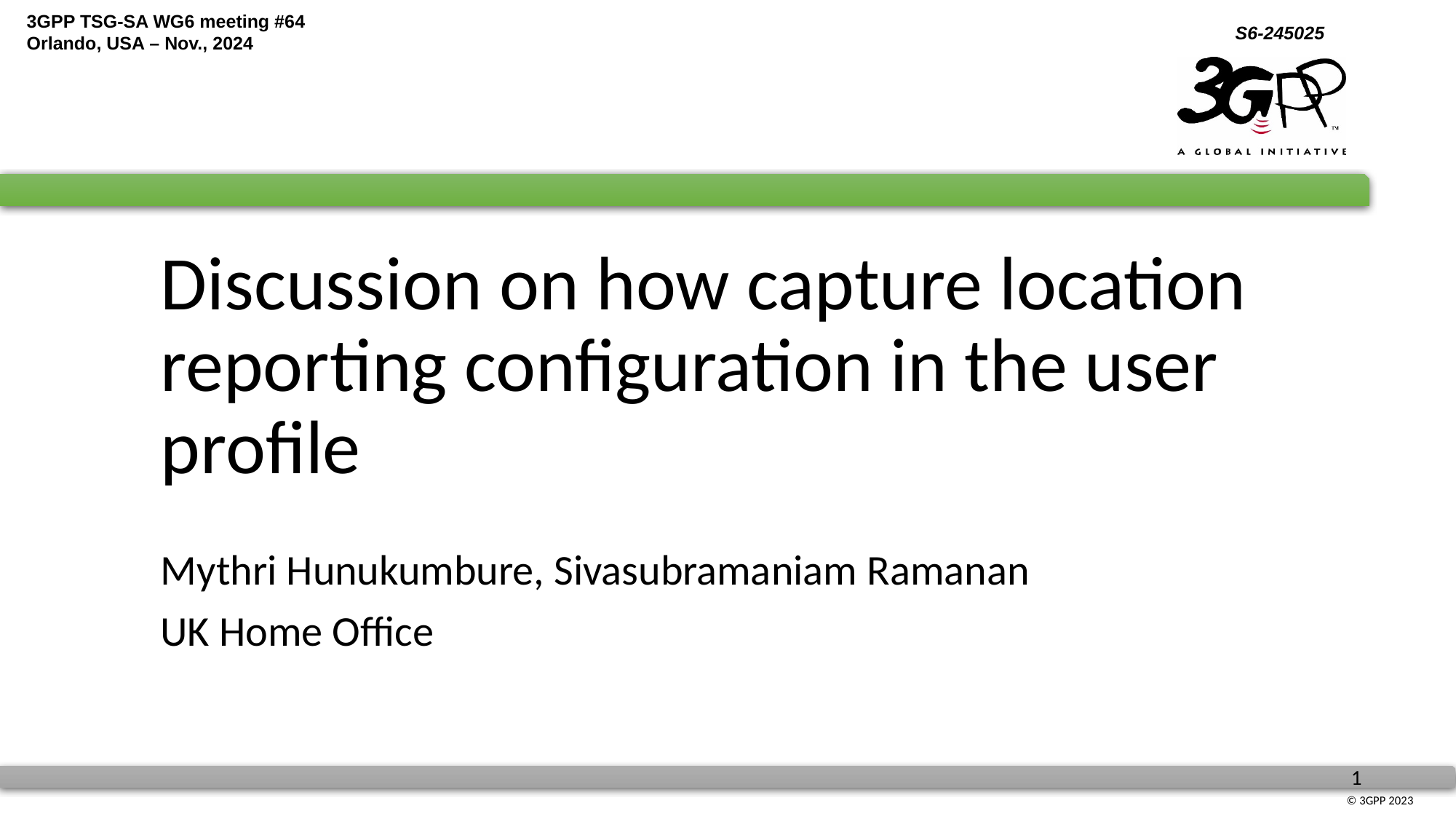

# Discussion on how capture location reporting configuration in the user profile
Mythri Hunukumbure, Sivasubramaniam Ramanan
UK Home Office